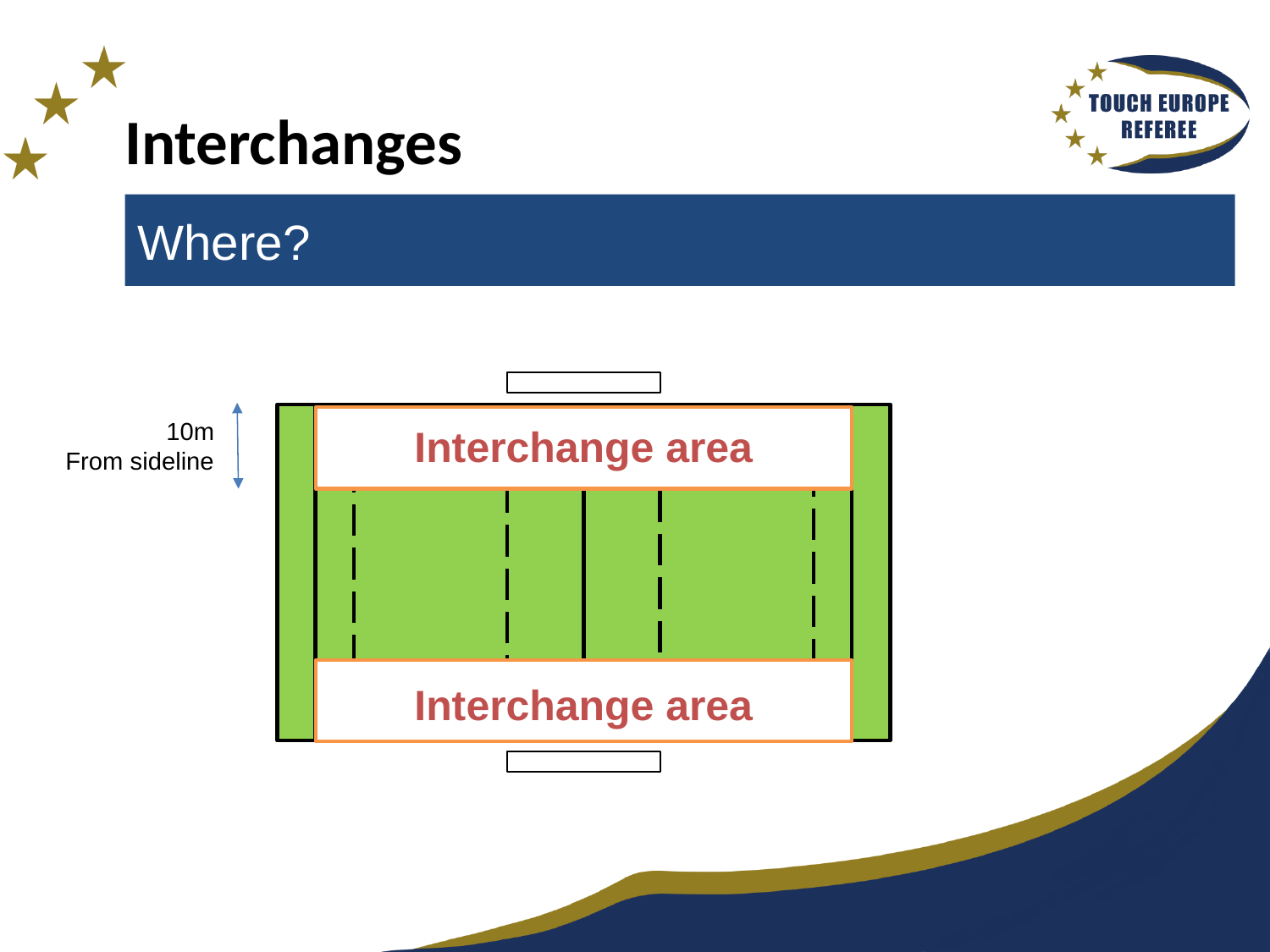

# Interchanges
Where?

10m
From sideline

Interchange area
Interchange area